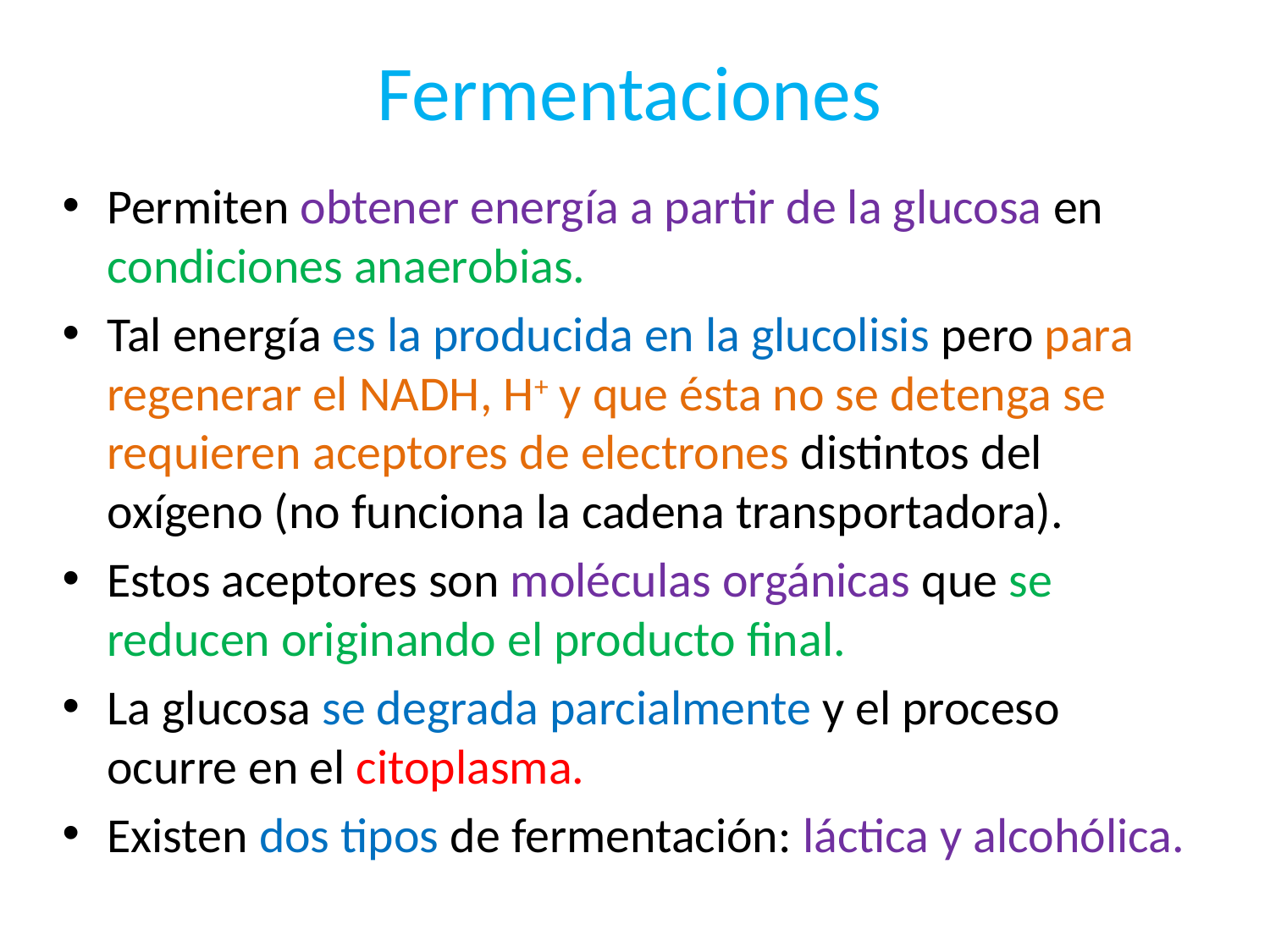

# Fermentaciones
Permiten obtener energía a partir de la glucosa en condiciones anaerobias.
Tal energía es la producida en la glucolisis pero para regenerar el NADH, H+ y que ésta no se detenga se requieren aceptores de electrones distintos del oxígeno (no funciona la cadena transportadora).
Estos aceptores son moléculas orgánicas que se reducen originando el producto final.
La glucosa se degrada parcialmente y el proceso ocurre en el citoplasma.
Existen dos tipos de fermentación: láctica y alcohólica.